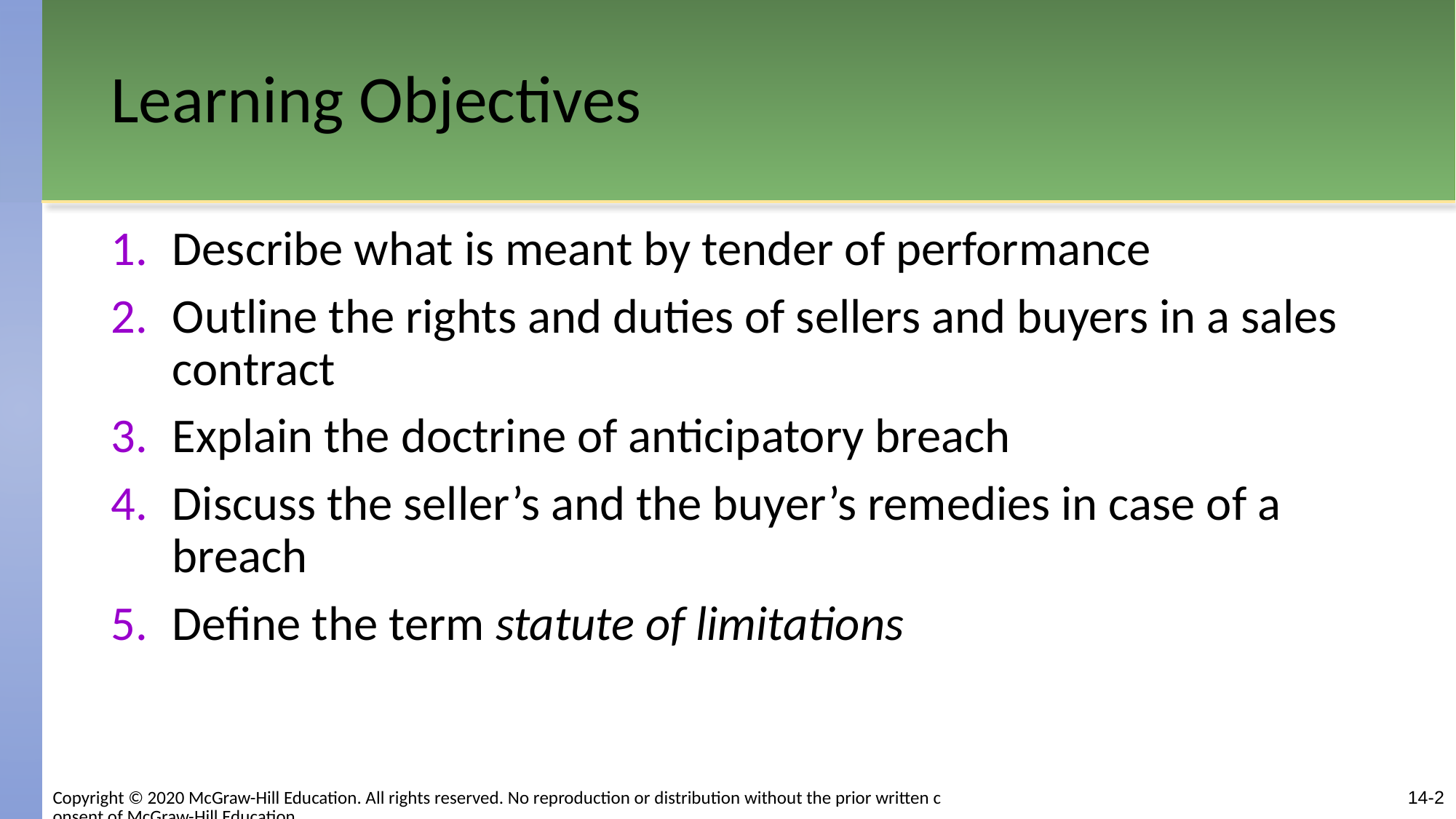

# Learning Objectives
Describe what is meant by tender of performance
Outline the rights and duties of sellers and buyers in a sales contract
Explain the doctrine of anticipatory breach
Discuss the seller’s and the buyer’s remedies in case of a breach
Define the term statute of limitations
Copyright © 2020 McGraw-Hill Education. All rights reserved. No reproduction or distribution without the prior written consent of McGraw-Hill Education.
14-2